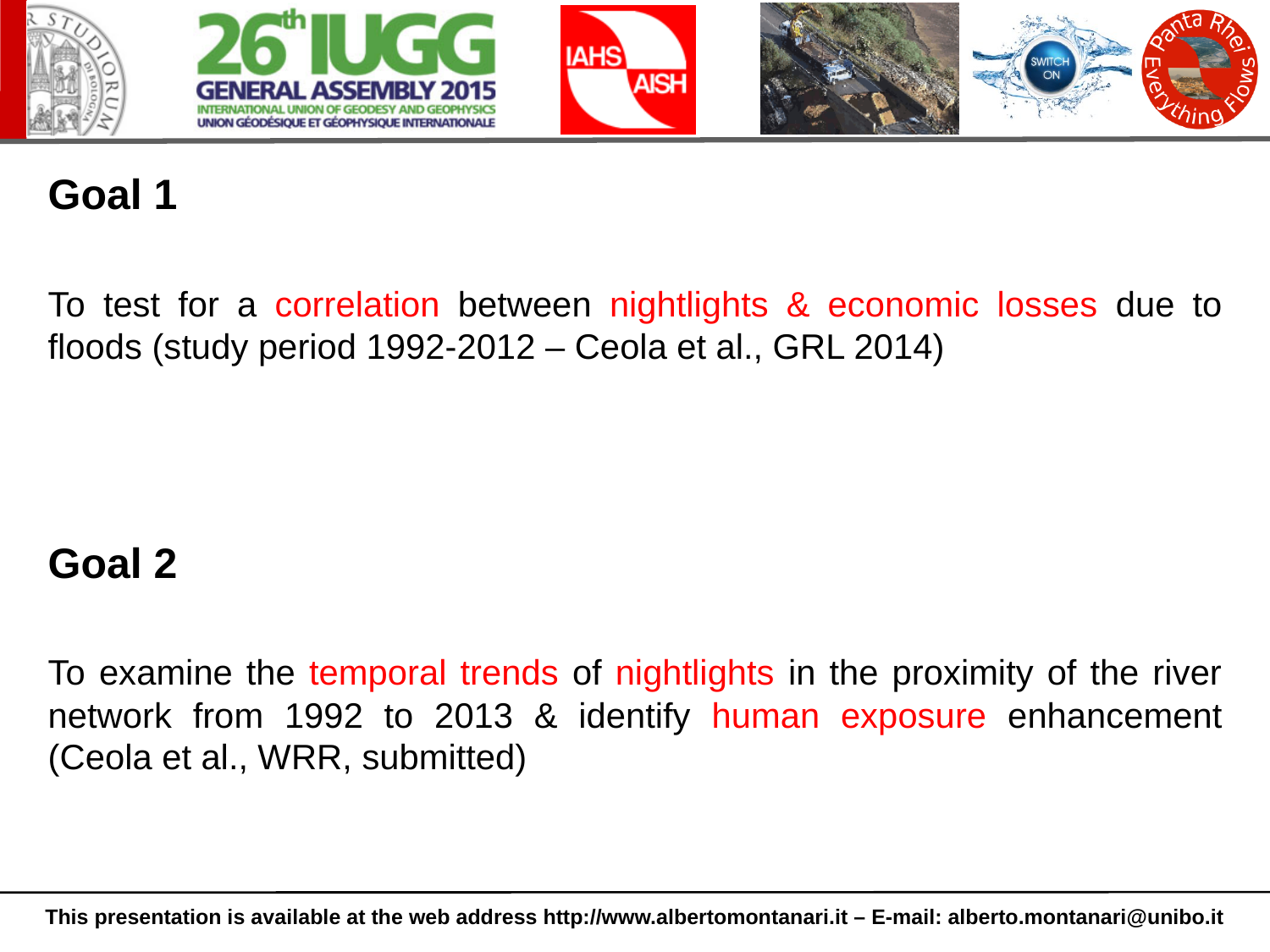

Goal 1

To test for a correlation between nightlights & economic losses due to floods (study period 1992-2012 – Ceola et al., GRL 2014)

Goal 2

To examine the temporal trends of nightlights in the proximity of the river network from 1992 to 2013 & identify human exposure enhancement (Ceola et al., WRR, submitted)